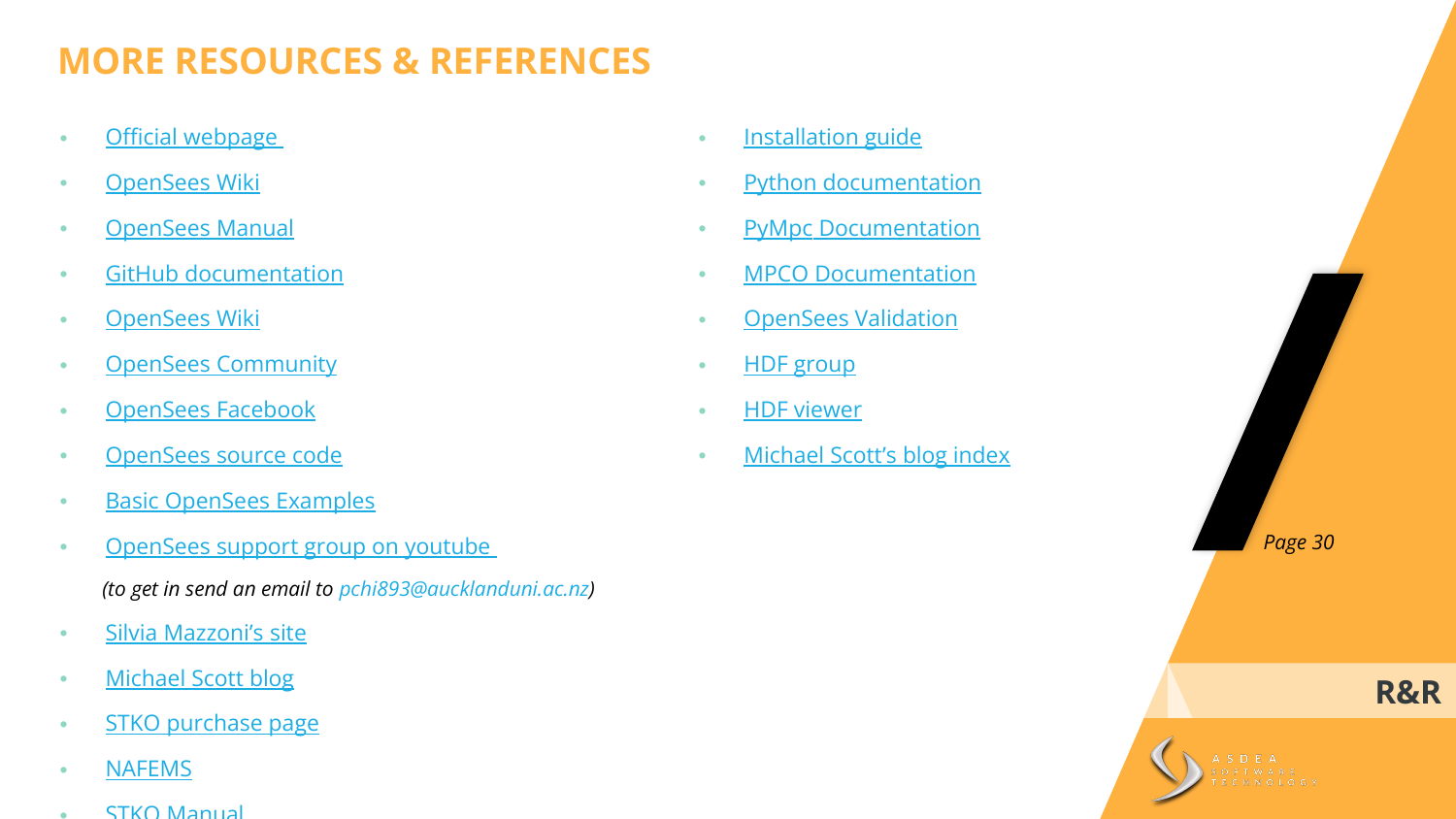

MORE RESOURCES & REFERENCES
Official webpage
OpenSees Wiki
OpenSees Manual
GitHub documentation
OpenSees Wiki
OpenSees Community
OpenSees Facebook
OpenSees source code
Basic OpenSees Examples
OpenSees support group on youtube
(to get in send an email to pchi893@aucklanduni.ac.nz)
Silvia Mazzoni’s site
Michael Scott blog
STKO purchase page
NAFEMS
STKO Manual
Tutorial videos

Installation guide
Python documentation
PyMpc Documentation
MPCO Documentation
OpenSees Validation
HDF group
HDF viewer
Michael Scott’s blog index

Page 30

R&R